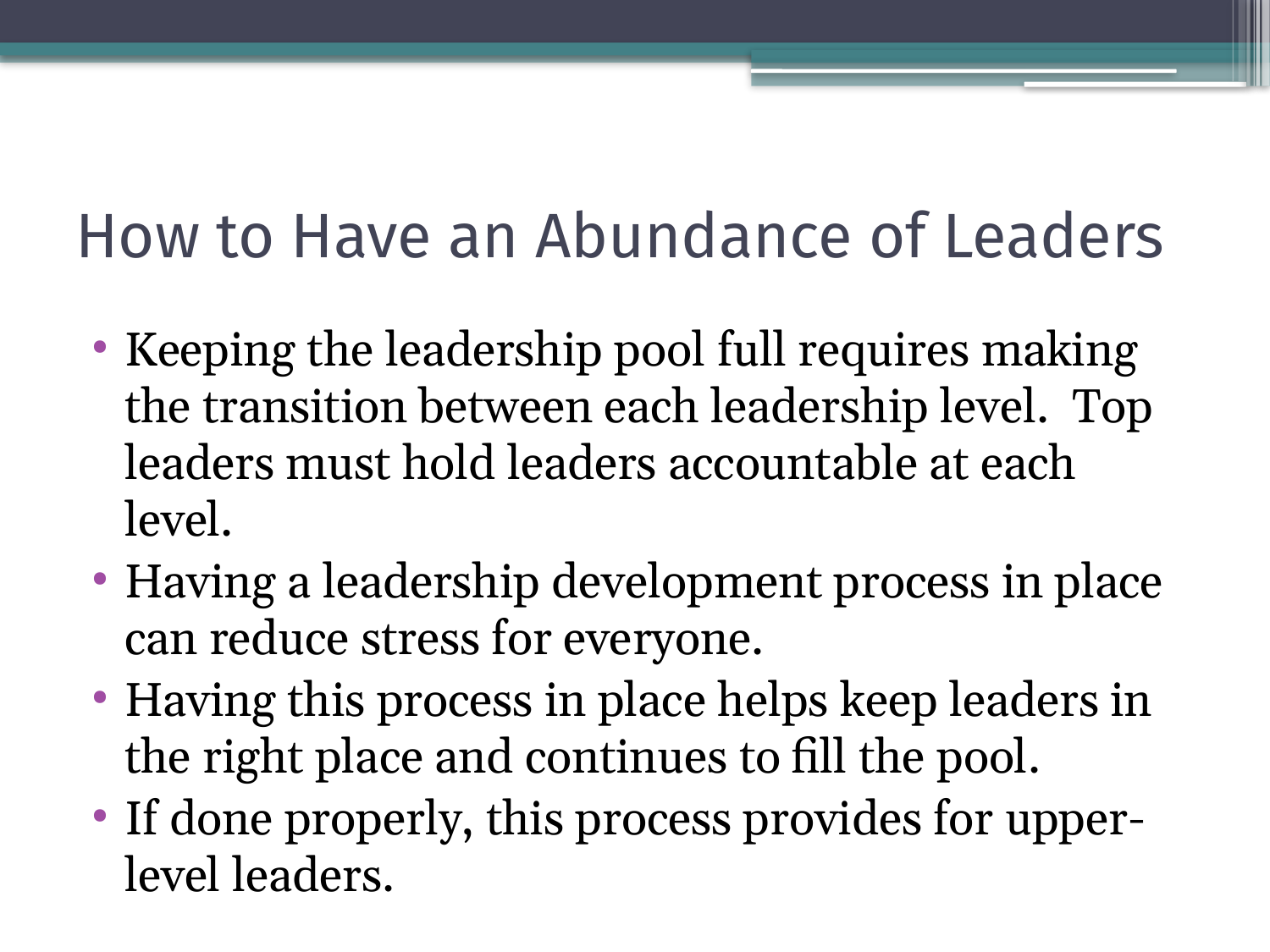

# How to Have an Abundance of Leaders
Keeping the leadership pool full requires making the transition between each leadership level.  Top leaders must hold leaders accountable at each level.
Having a leadership development process in place can reduce stress for everyone.
Having this process in place helps keep leaders in the right place and continues to fill the pool.
If done properly, this process provides for upper-level leaders.